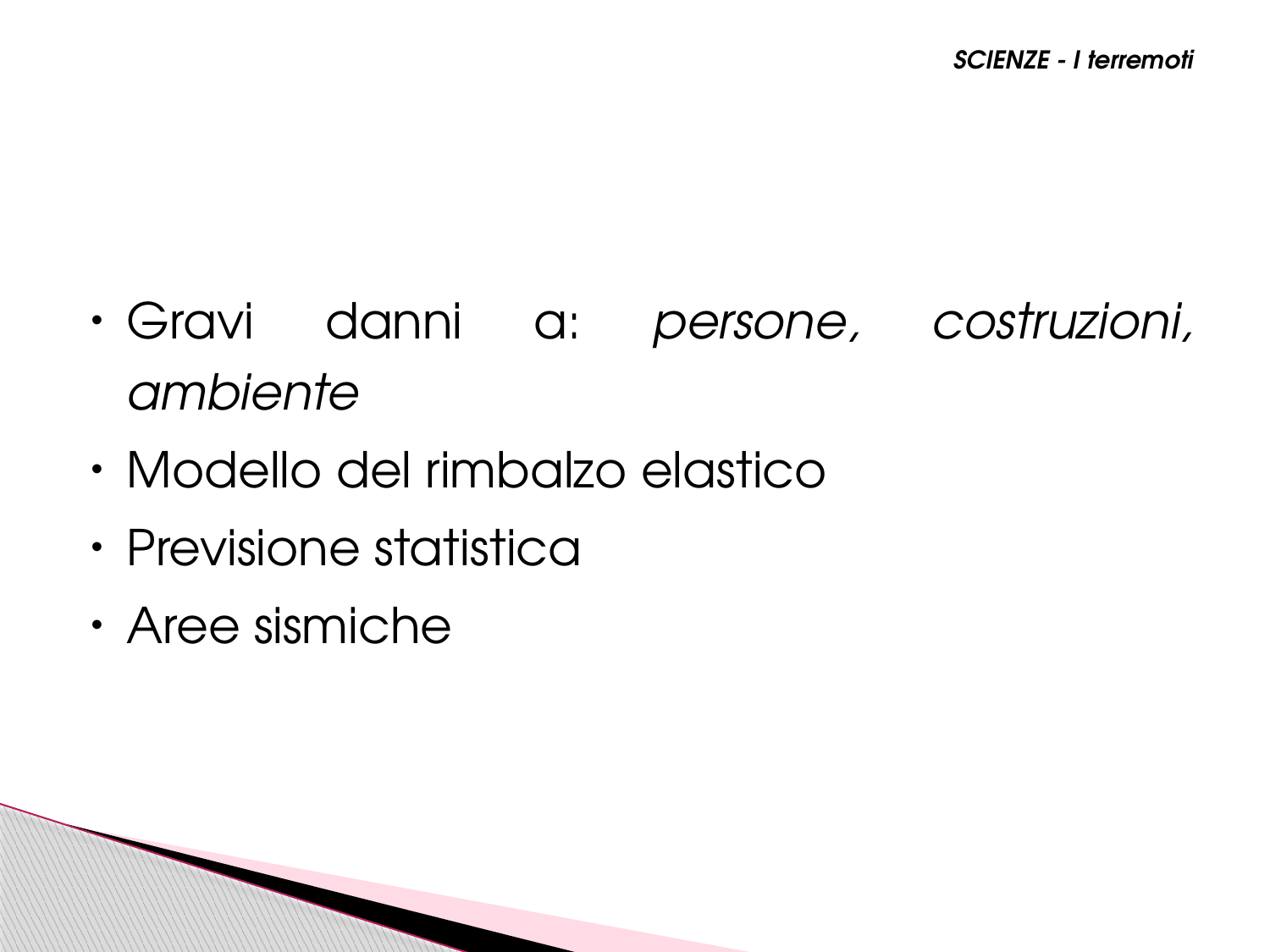

# SCIENZE - I terremoti

Gravi danni a: persone, costruzioni, ambiente
Modello del rimbalzo elastico
Previsione statistica
Aree sismiche